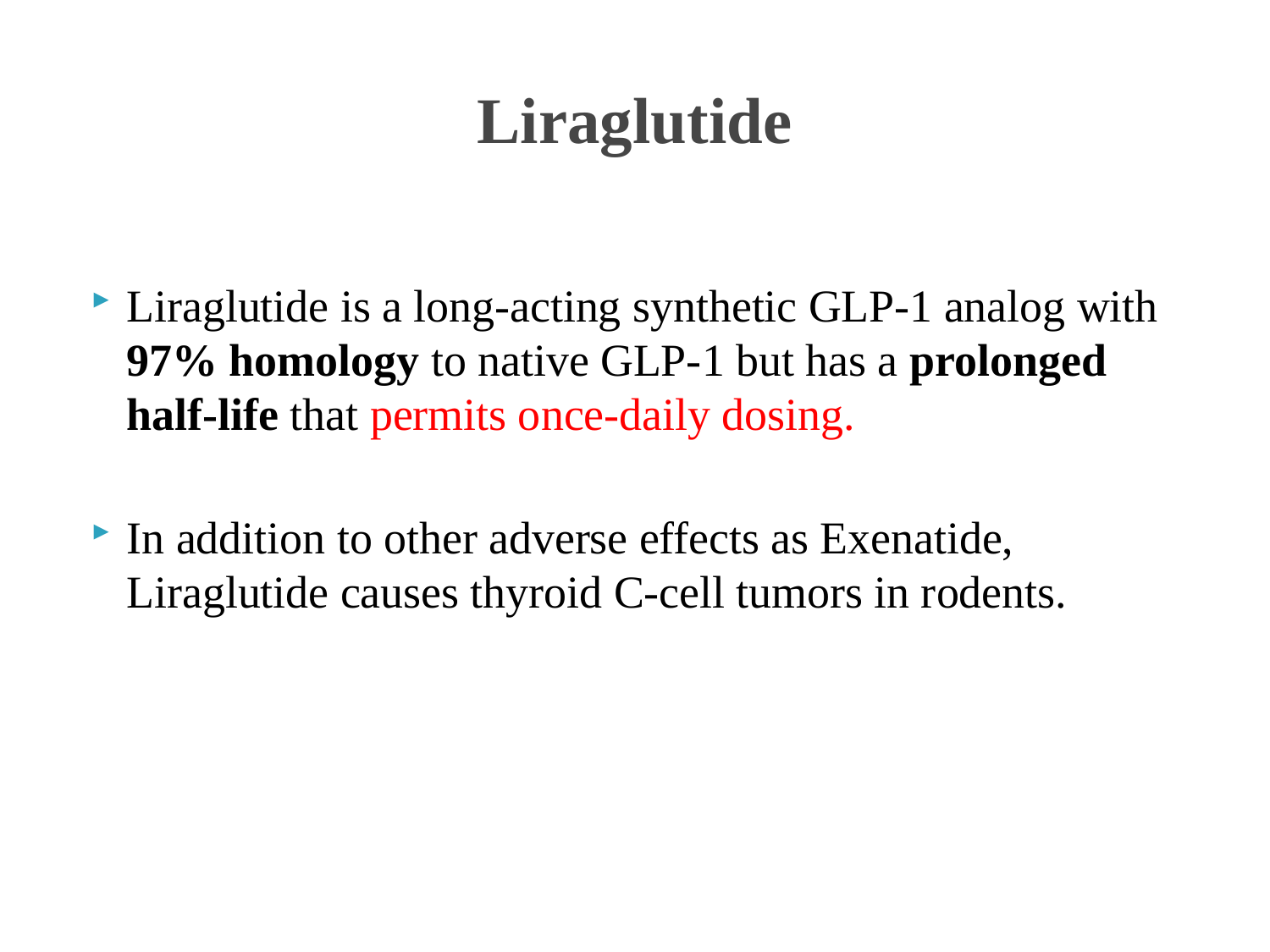

# Liraglutide

Liraglutide is a long-acting synthetic GLP-1 analog with 97% homology to native GLP-1 but has a prolonged half-life that permits once-daily dosing.

In addition to other adverse effects as Exenatide, Liraglutide causes thyroid C-cell tumors in rodents.